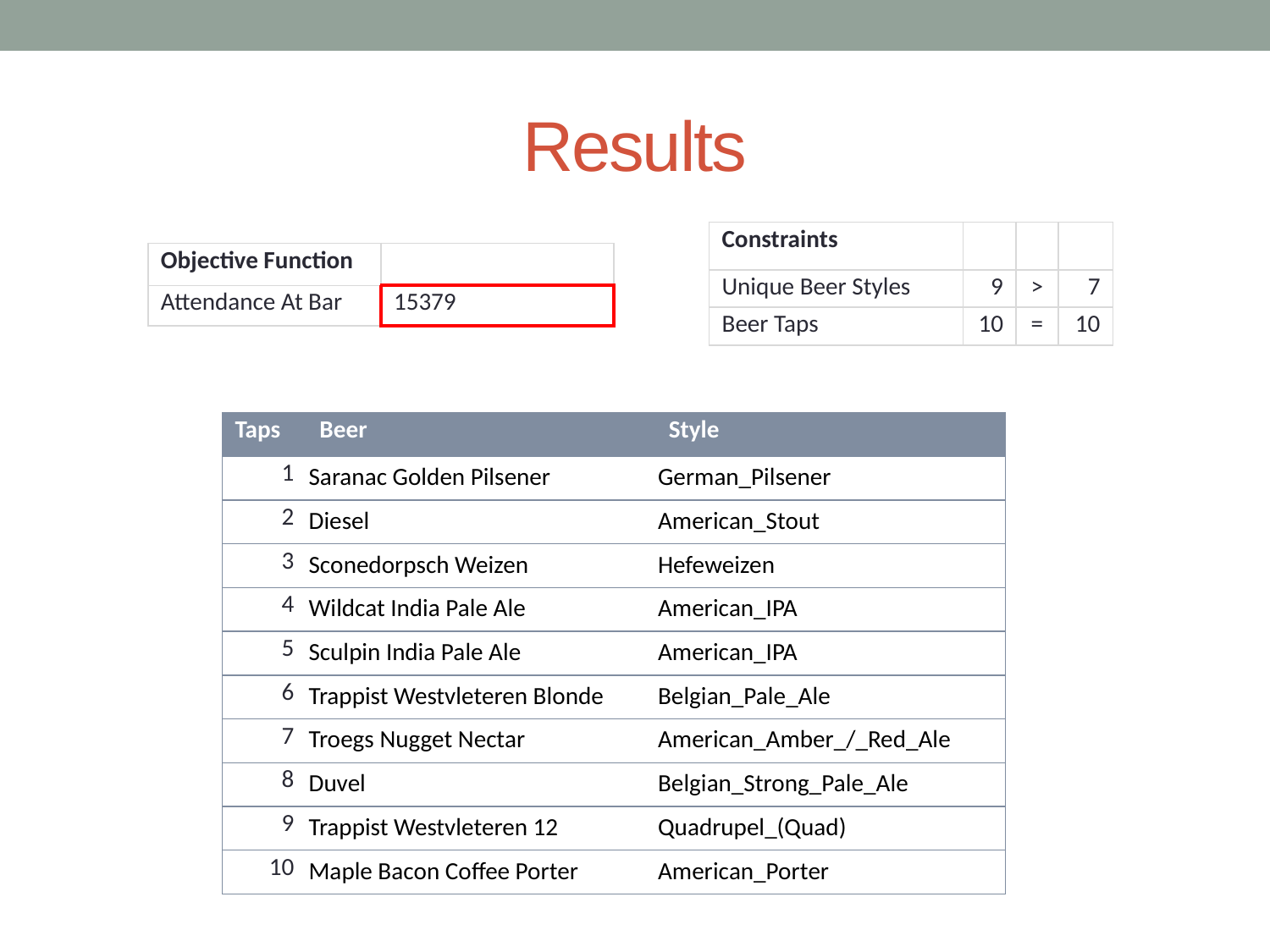

# Results
| Constraints |  |  |  |
| --- | --- | --- | --- |
| Unique Beer Styles | 9 | > | 7 |
| Beer Taps | 10 | = | 10 |
| Objective Function |  |
| --- | --- |
| Attendance At Bar | 15379 |
| Taps | Beer | Style |
| --- | --- | --- |
| 1 | Saranac Golden Pilsener | German\_Pilsener |
| 2 | Diesel | American\_Stout |
| 3 | Sconedorpsch Weizen | Hefeweizen |
| 4 | Wildcat India Pale Ale | American\_IPA |
| 5 | Sculpin India Pale Ale | American\_IPA |
| 6 | Trappist Westvleteren Blonde | Belgian\_Pale\_Ale |
| 7 | Troegs Nugget Nectar | American\_Amber\_/\_Red\_Ale |
| 8 | Duvel | Belgian\_Strong\_Pale\_Ale |
| 9 | Trappist Westvleteren 12 | Quadrupel\_(Quad) |
| 10 | Maple Bacon Coffee Porter | American\_Porter |